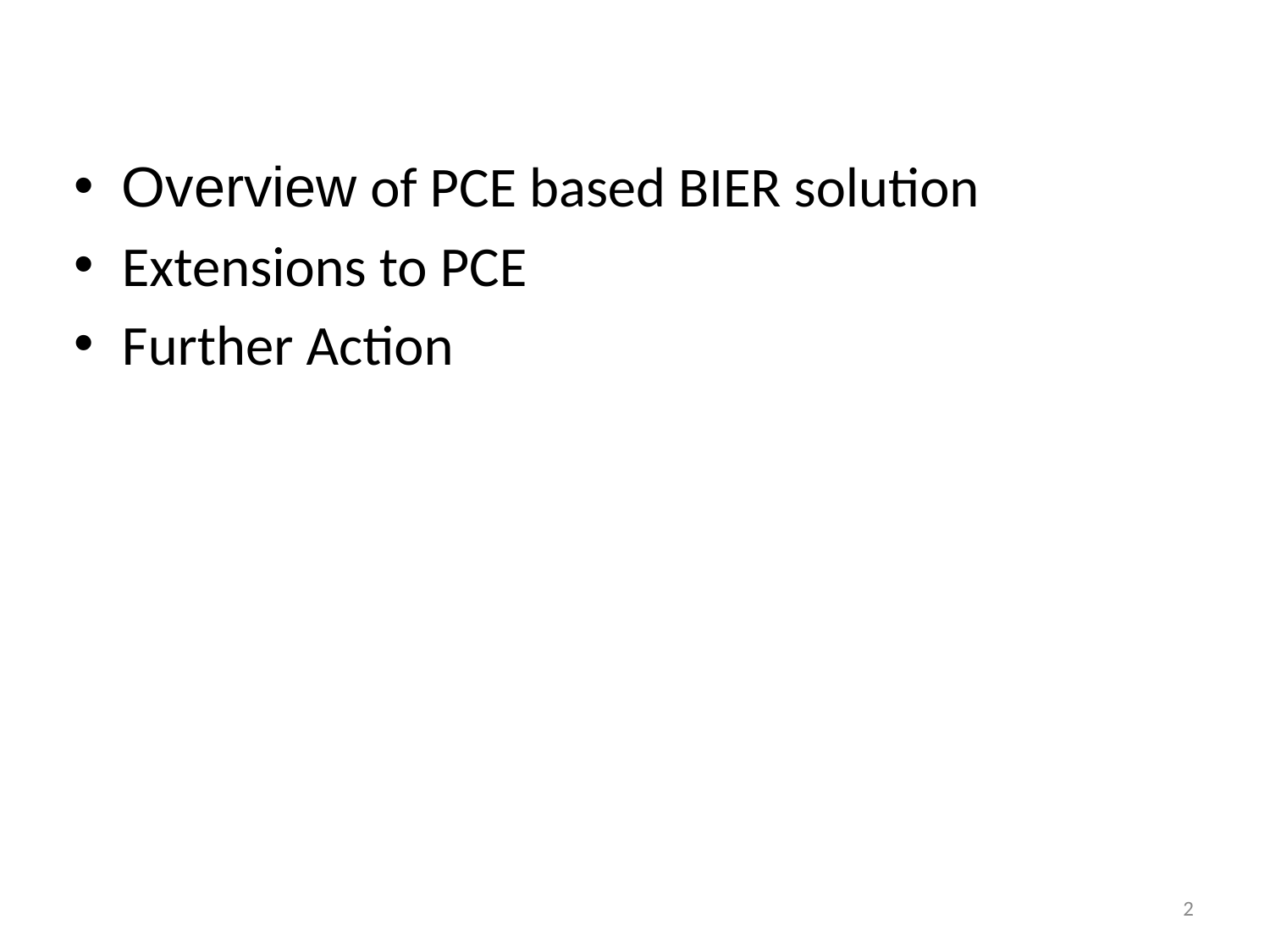

Overview of PCE based BIER solution
Extensions to PCE
Further Action
2